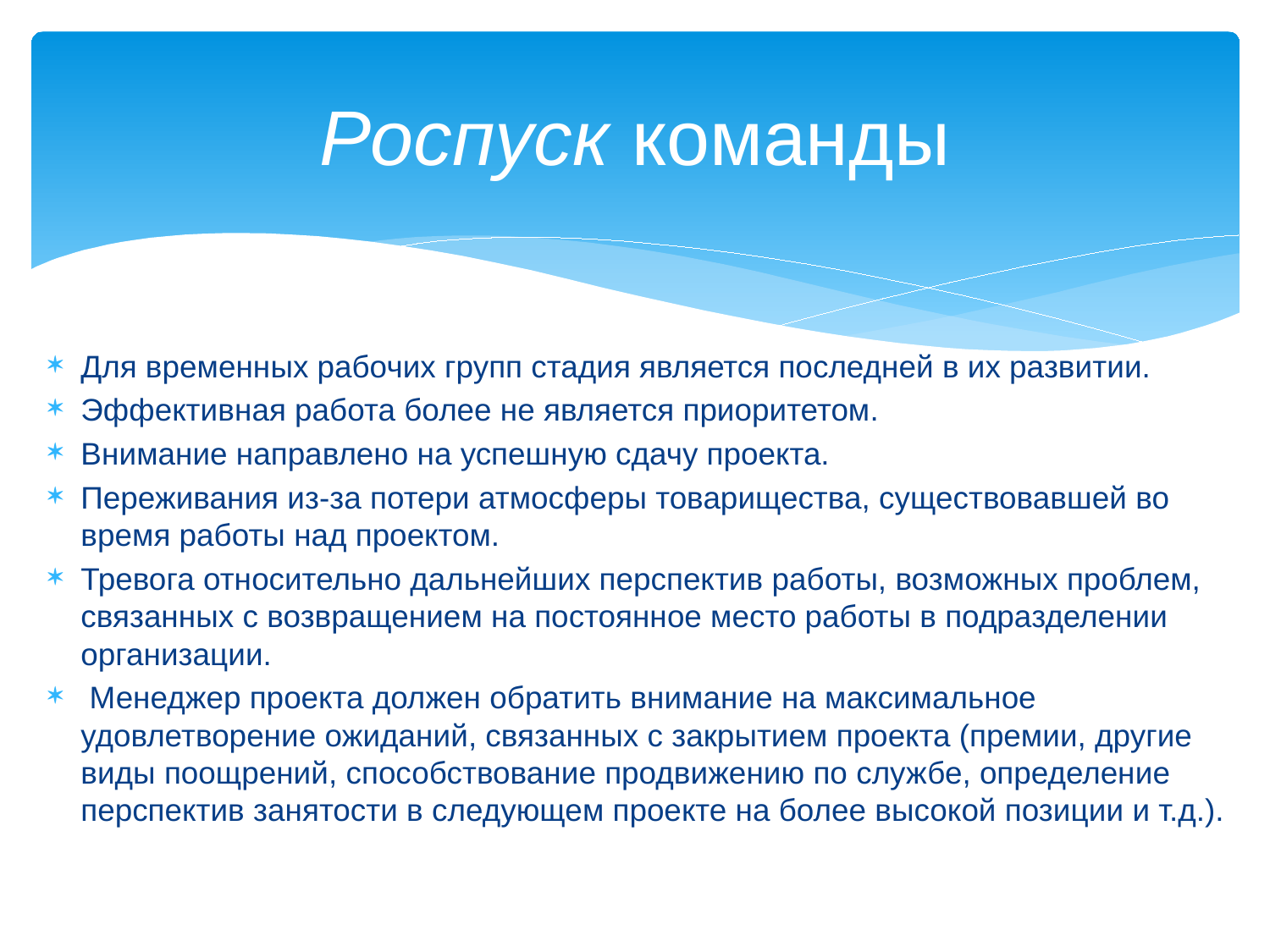

# Роспуск команды

Для временных рабочих групп стадия является последней в их развитии.
Эффективная работа более не является приоритетом.
Внимание направлено на успешную сдачу проекта.
Переживания из-за потери атмосферы товарищества, существовавшей во время работы над проектом.
Тревога относительно дальнейших перспектив работы, возможных проблем, связанных с возвращением на постоянное место работы в подразделении организации.
 Менеджер проекта должен обратить внимание на максимальное удовлетворение ожиданий, связанных с закрытием проекта (премии, другие виды поощрений, способствование продвижению по службе, определение перспектив занятости в следующем проекте на более высокой позиции и т.д.).